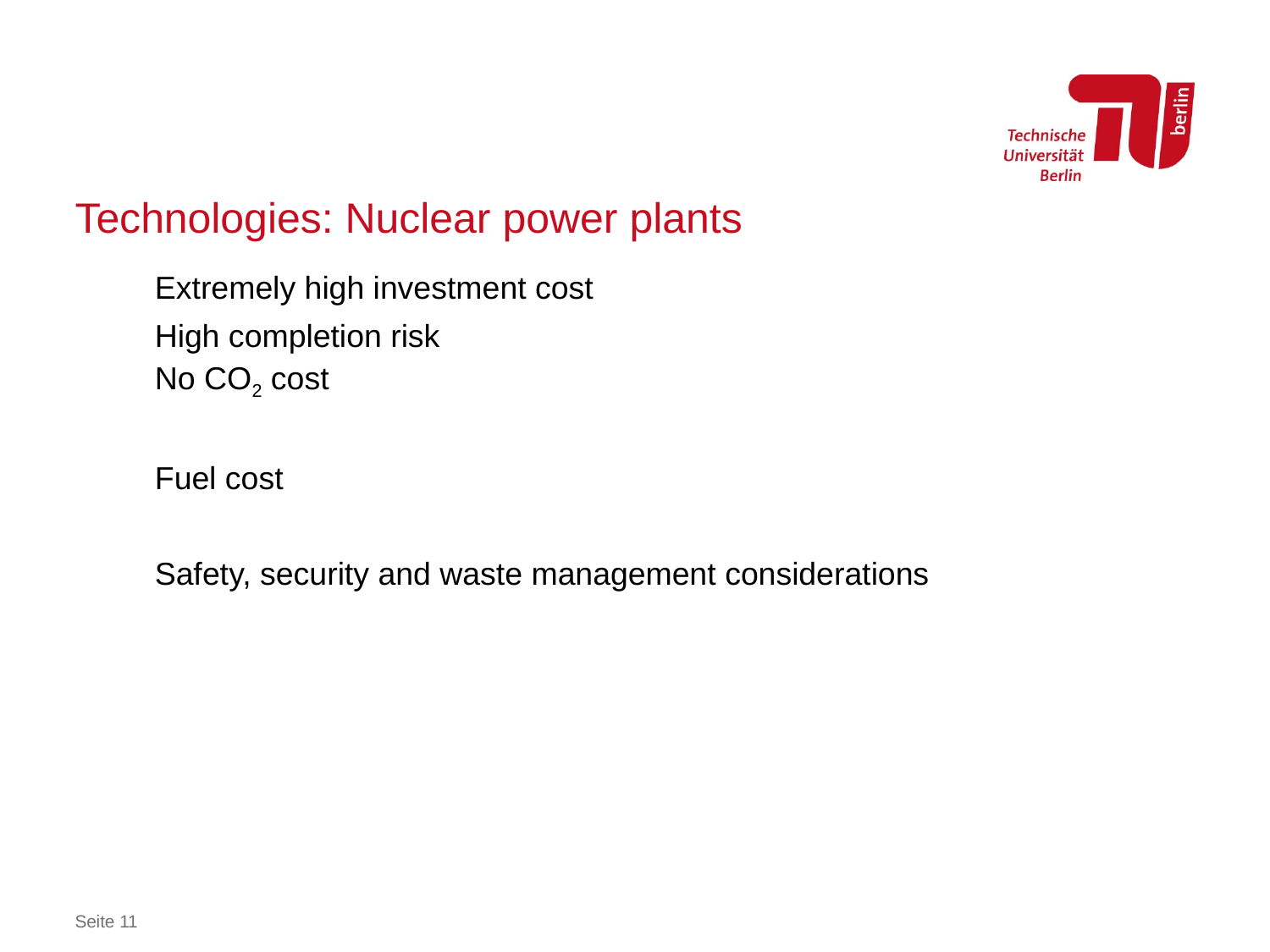

# Technologies: Nuclear power plants
Extremely high investment cost
High completion risk
No CO2 cost

Fuel cost

Safety, security and waste management considerations

Seite 11